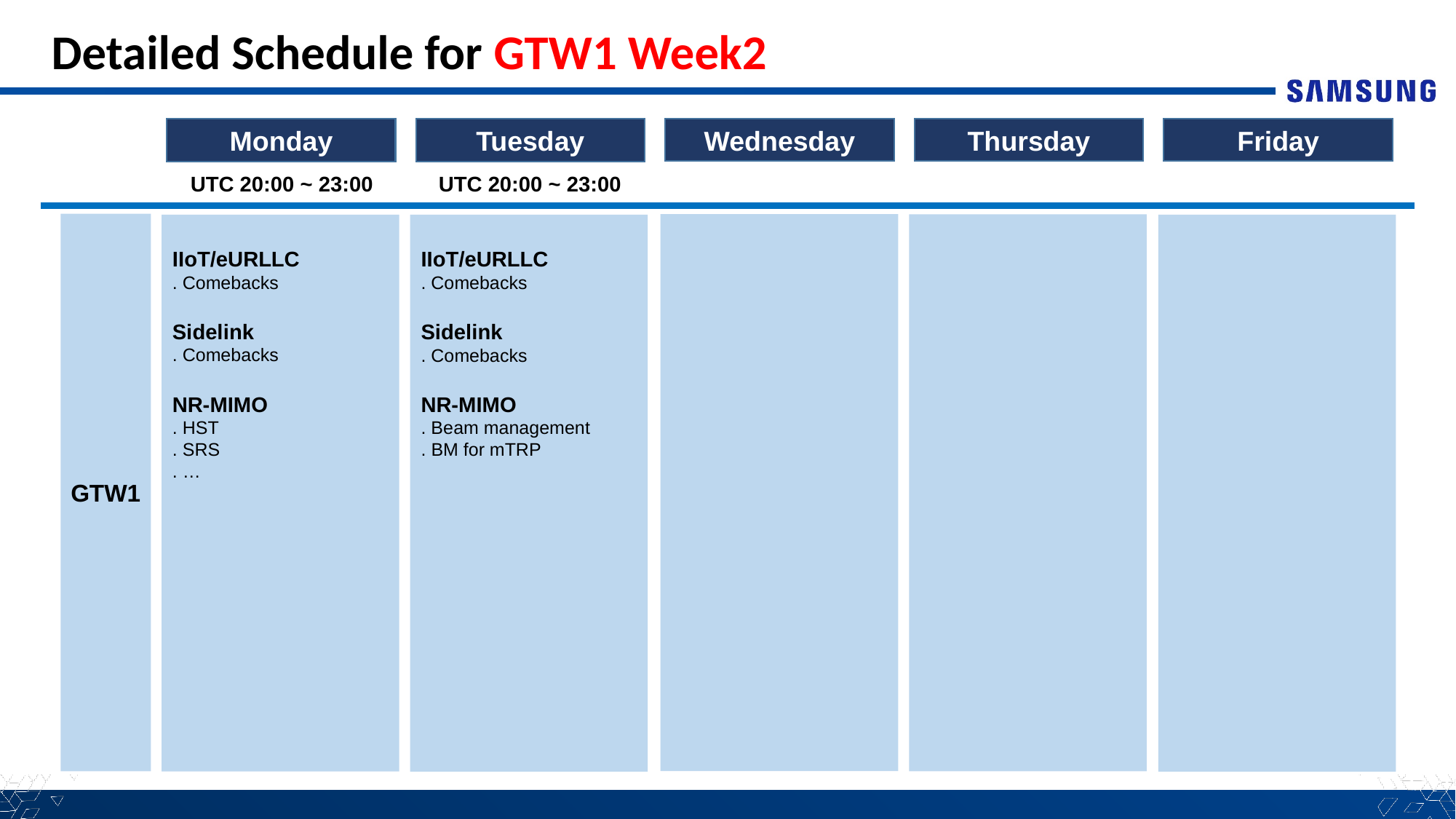

# Detailed Schedule for GTW1 Week2
Friday
Thursday
Wednesday
Tuesday
Monday
UTC 20:00 ~ 23:00
UTC 20:00 ~ 23:00
GTW1

IIoT/eURLLC
. Comebacks

Sidelink
. Comebacks

NR-MIMO
. HST
. SRS
. …

IIoT/eURLLC
. Comebacks

Sidelink
. Comebacks

NR-MIMO
. Beam management
. BM for mTRP